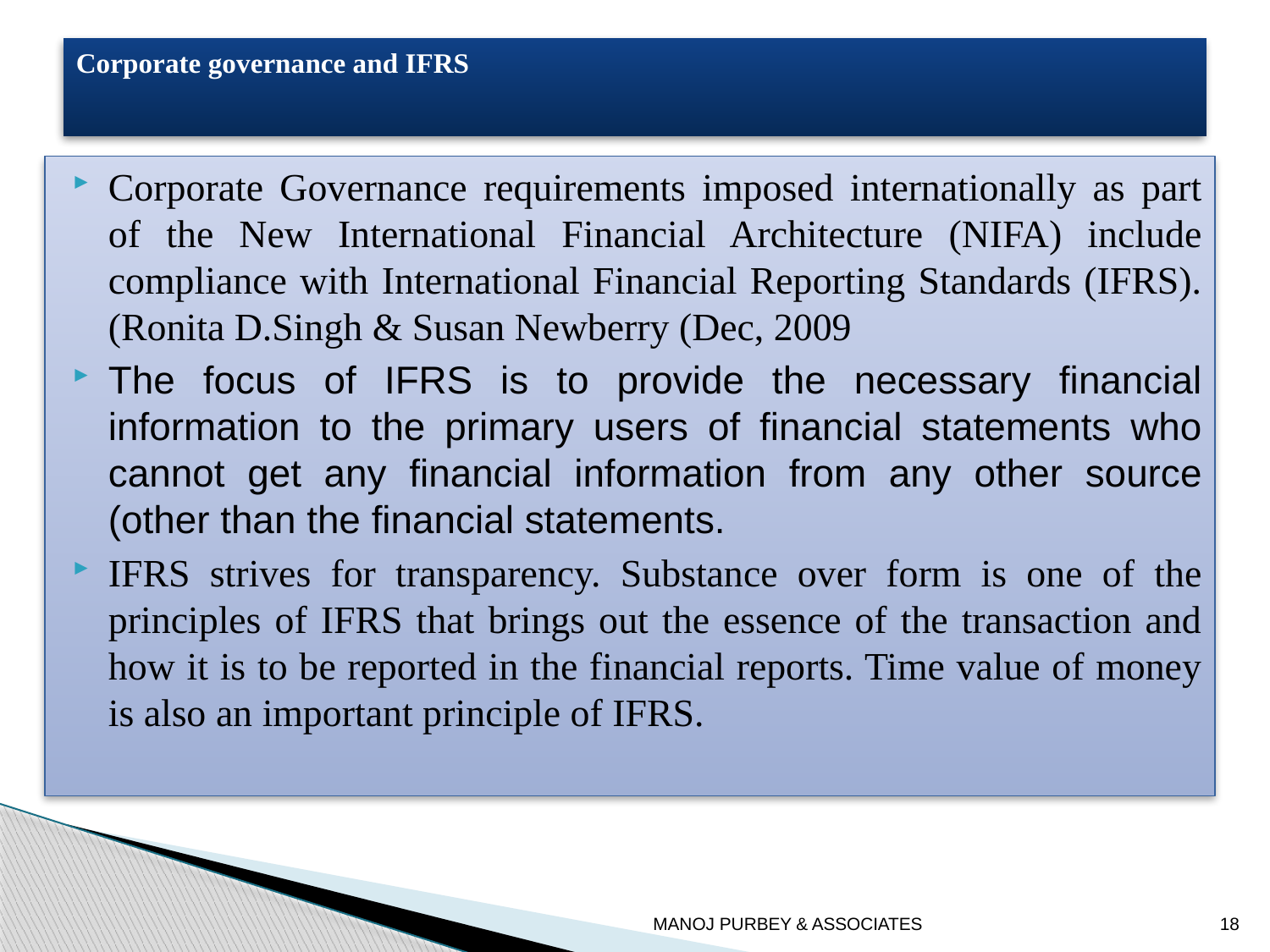

# Corporate governance and IFRS
Corporate Governance requirements imposed internationally as part of the New International Financial Architecture (NIFA) include compliance with International Financial Reporting Standards (IFRS). (Ronita D.Singh & Susan Newberry (Dec, 2009
The focus of IFRS is to provide the necessary financial information to the primary users of financial statements who cannot get any financial information from any other source (other than the financial statements.
IFRS strives for transparency. Substance over form is one of the principles of IFRS that brings out the essence of the transaction and how it is to be reported in the financial reports. Time value of money is also an important principle of IFRS.

MANOJ PURBEY & ASSOCIATES
18